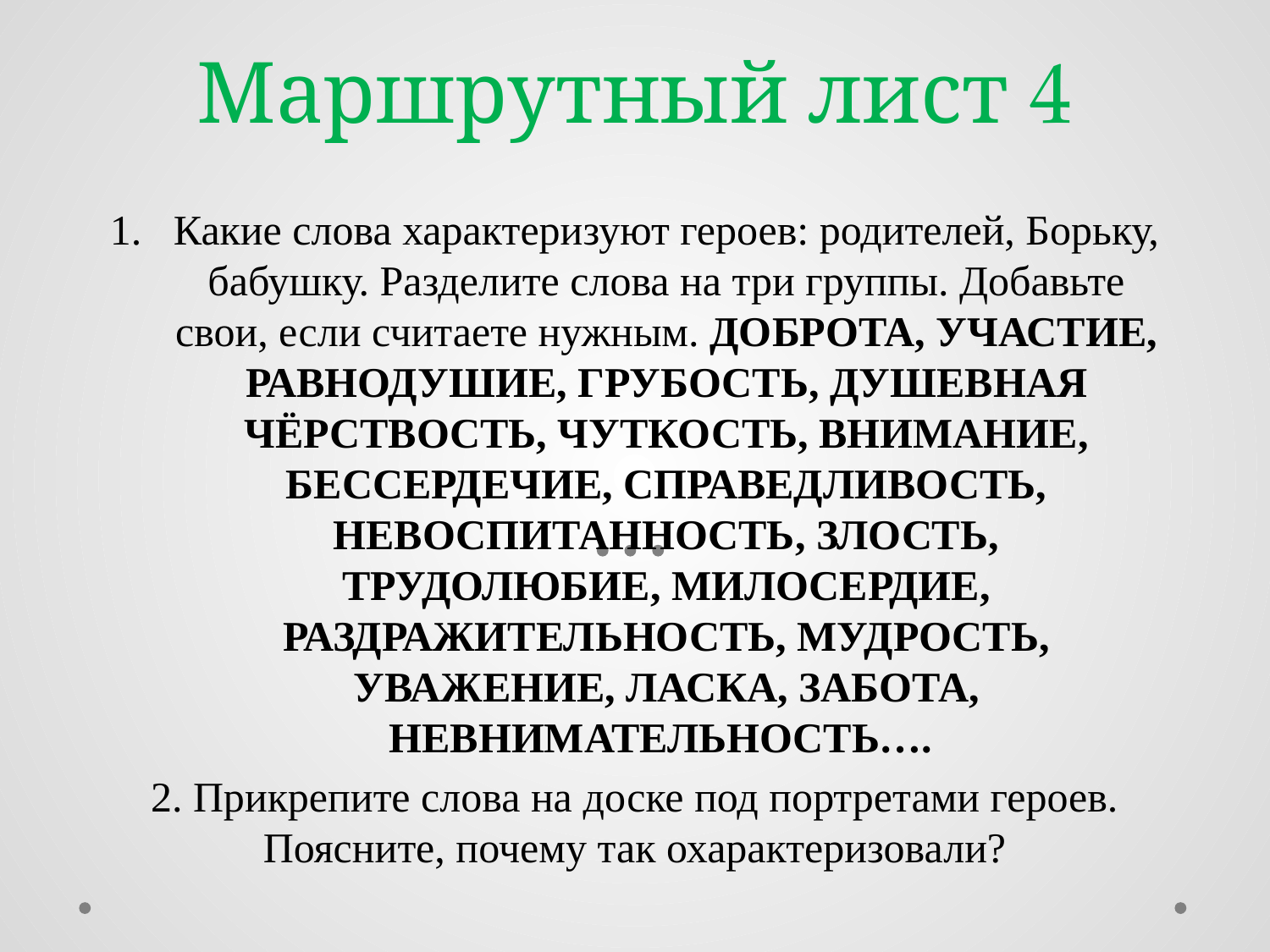

# Маршрутный лист 4
Какие слова характеризуют героев: родителей, Борьку, бабушку. Разделите слова на три группы. Добавьте свои, если считаете нужным. ДОБРОТА, УЧАСТИЕ, РАВНОДУШИЕ, ГРУБОСТЬ, ДУШЕВНАЯ ЧЁРСТВОСТЬ, ЧУТКОСТЬ, ВНИМАНИЕ, БЕССЕРДЕЧИЕ, СПРАВЕДЛИВОСТЬ, НЕВОСПИТАННОСТЬ, ЗЛОСТЬ, ТРУДОЛЮБИЕ, МИЛОСЕРДИЕ, РАЗДРАЖИТЕЛЬНОСТЬ, МУДРОСТЬ, УВАЖЕНИЕ, ЛАСКА, ЗАБОТА, НЕВНИМАТЕЛЬНОСТЬ….
2. Прикрепите слова на доске под портретами героев. Поясните, почему так охарактеризовали?